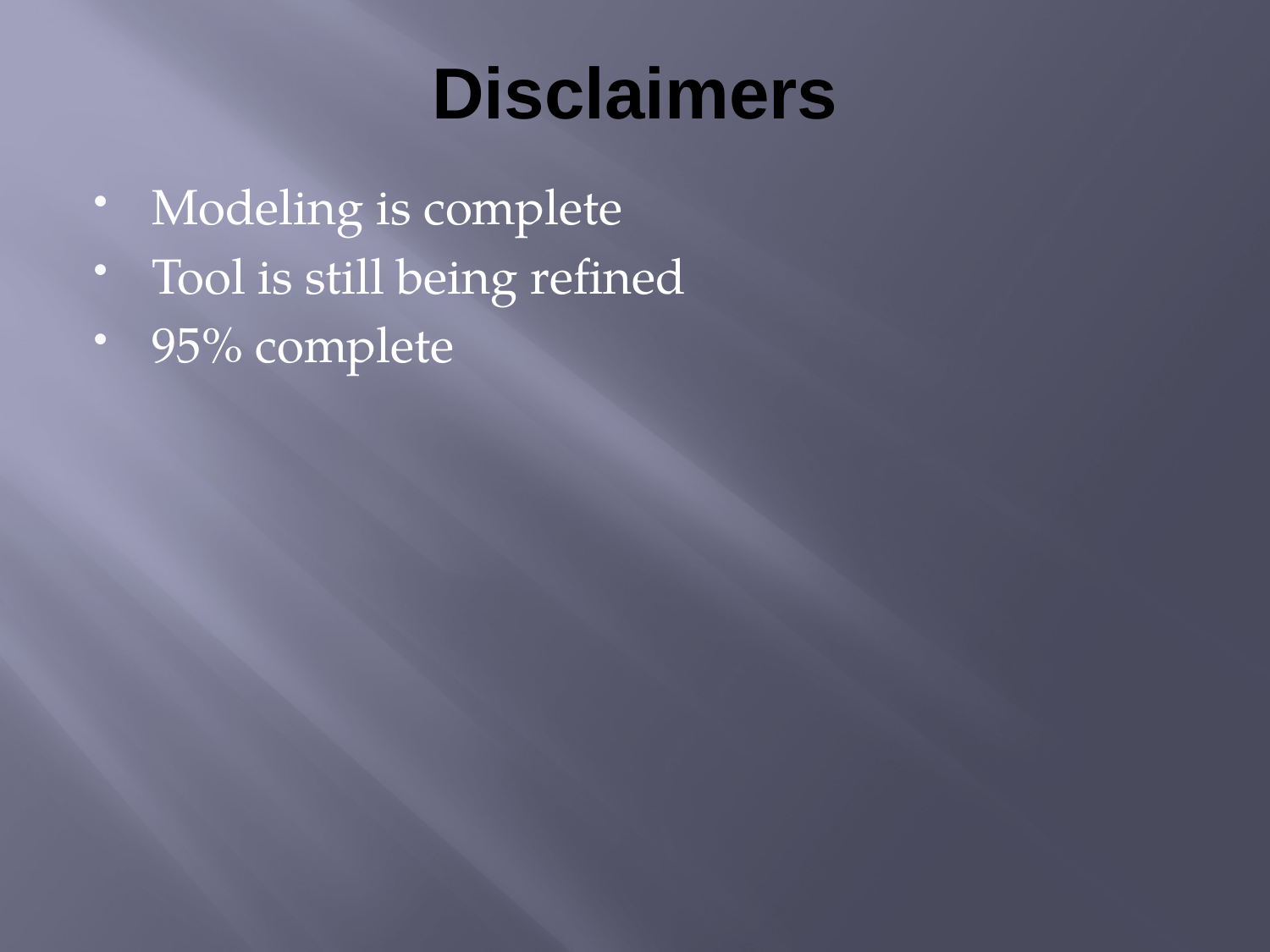

# Disclaimers
Modeling is complete
Tool is still being refined
95% complete